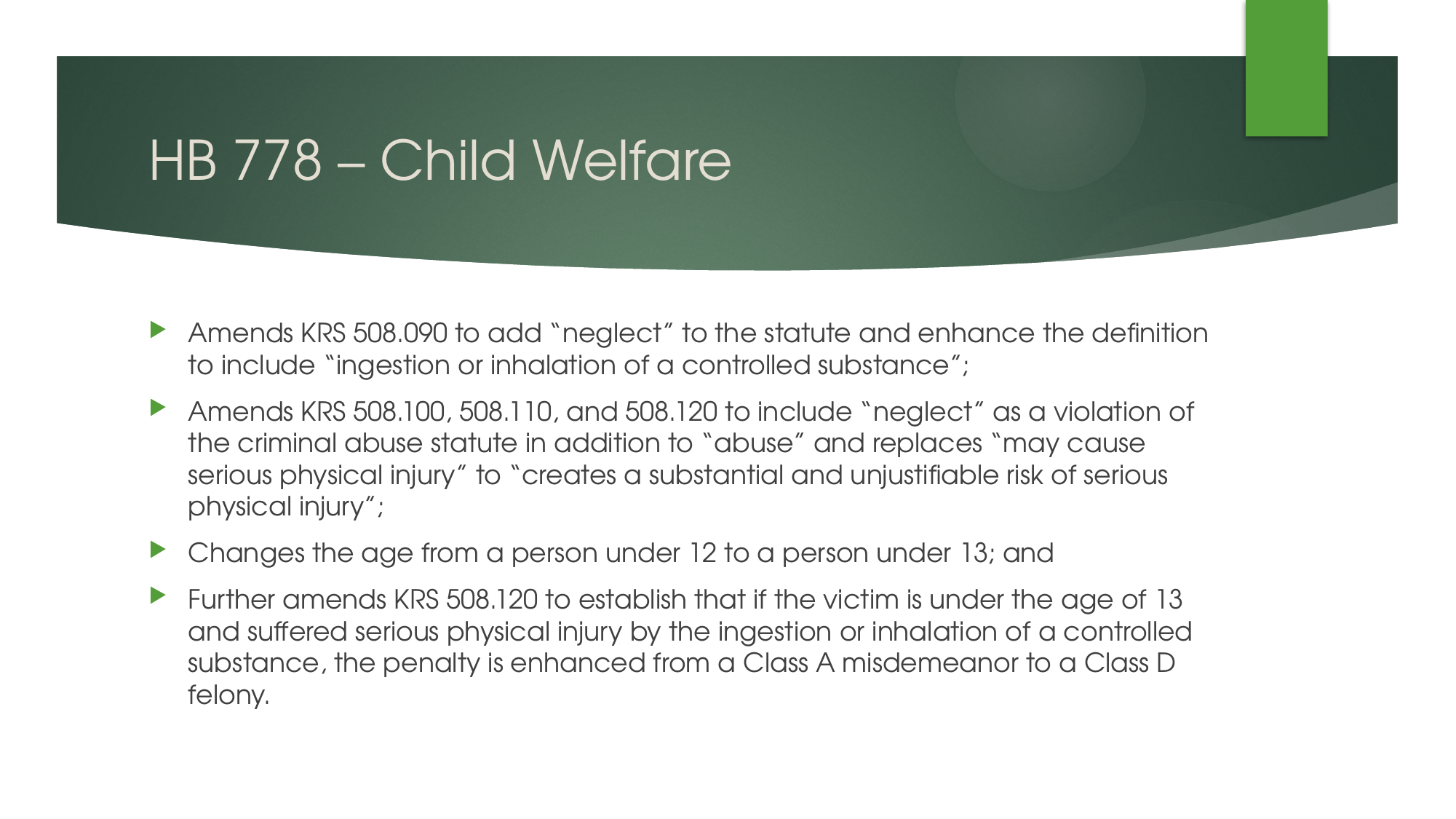

# HB 778 – Child Welfare
Amends KRS 508.090 to add “neglect” to the statute and enhance the definition to include “ingestion or inhalation of a controlled substance”;
Amends KRS 508.100, 508.110, and 508.120 to include “neglect” as a violation of the criminal abuse statute in addition to “abuse” and replaces “may cause serious physical injury” to “creates a substantial and unjustifiable risk of serious physical injury”;
Changes the age from a person under 12 to a person under 13; and
Further amends KRS 508.120 to establish that if the victim is under the age of 13 and suffered serious physical injury by the ingestion or inhalation of a controlled substance, the penalty is enhanced from a Class A misdemeanor to a Class D felony.